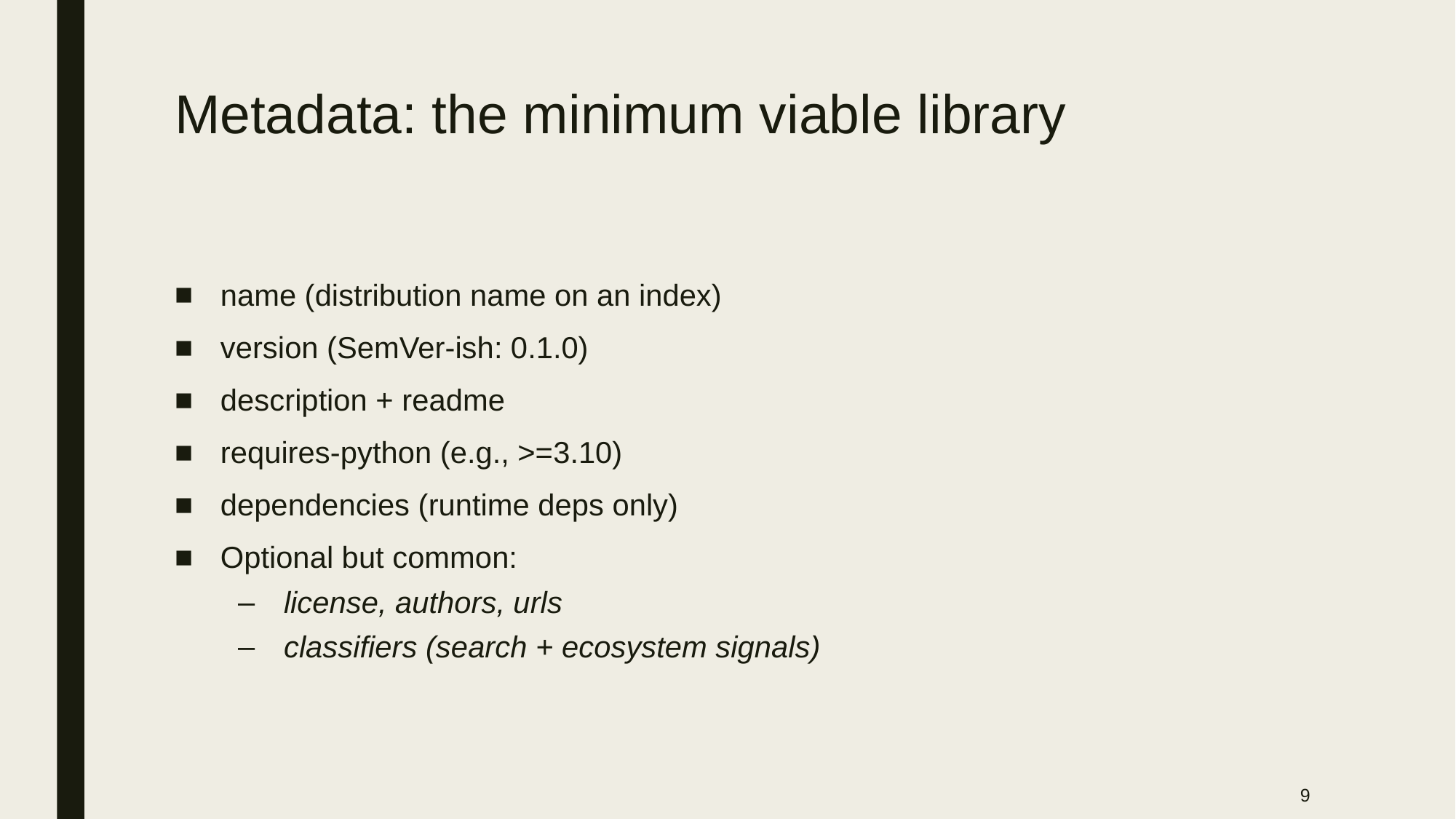

# Metadata: the minimum viable library
name (distribution name on an index)
version (SemVer-ish: 0.1.0)
description + readme
requires-python (e.g., >=3.10)
dependencies (runtime deps only)
Optional but common:
license, authors, urls
classifiers (search + ecosystem signals)
9